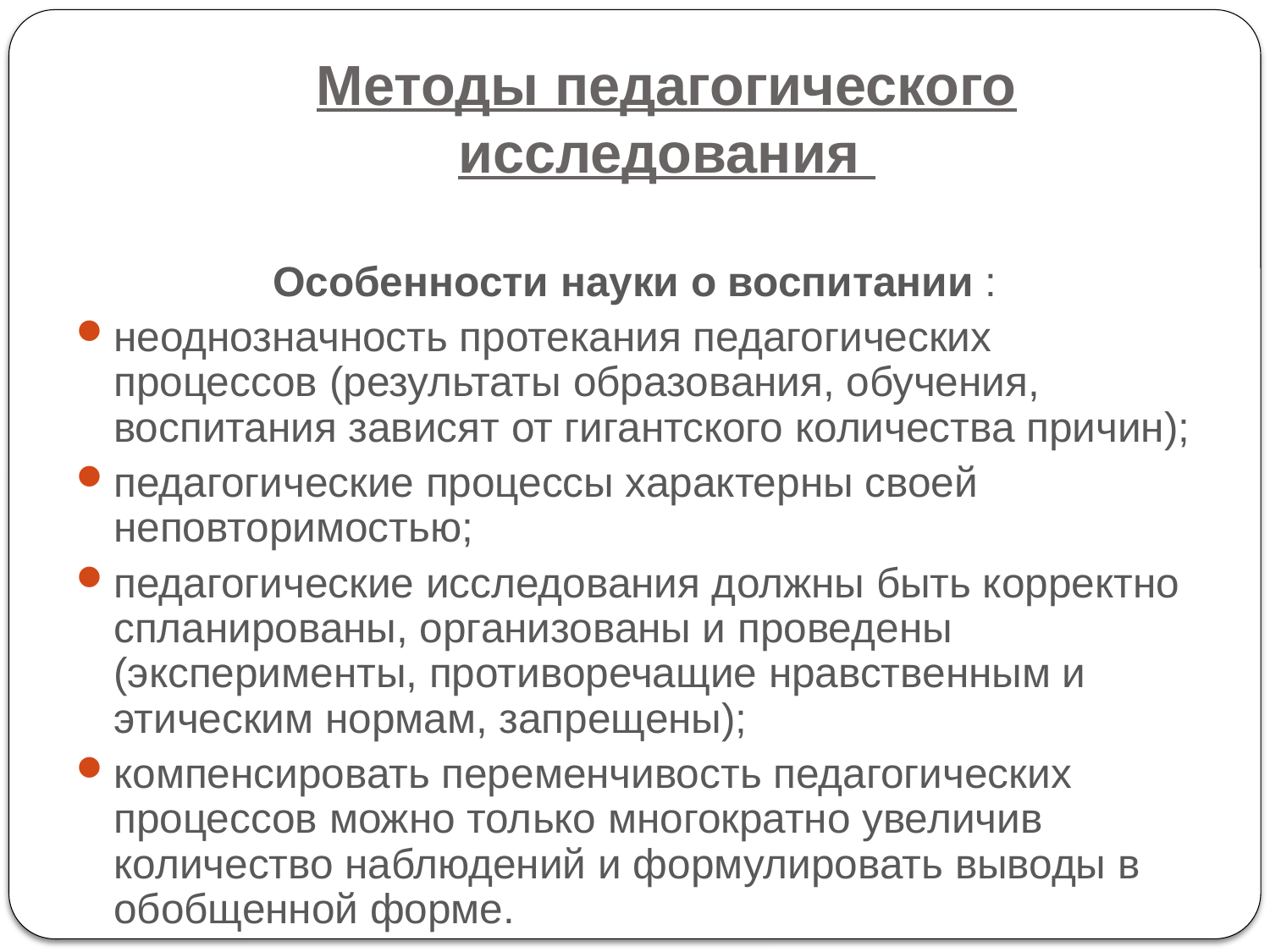

# Методы педагогического исследования
Особенности науки о воспитании :
неоднозначность протекания педагогических процессов (результаты образования, обучения, воспитания зависят от гигантского количества причин);
педагогические процессы характерны своей неповторимостью;
педагогические исследования должны быть корректно спланированы, организованы и проведены (эксперименты, противоречащие нравственным и этическим нормам, запрещены);
компенсировать переменчивость педагогических процессов можно только многократно увеличив количество наблюдений и формулировать выводы в обобщенной форме.